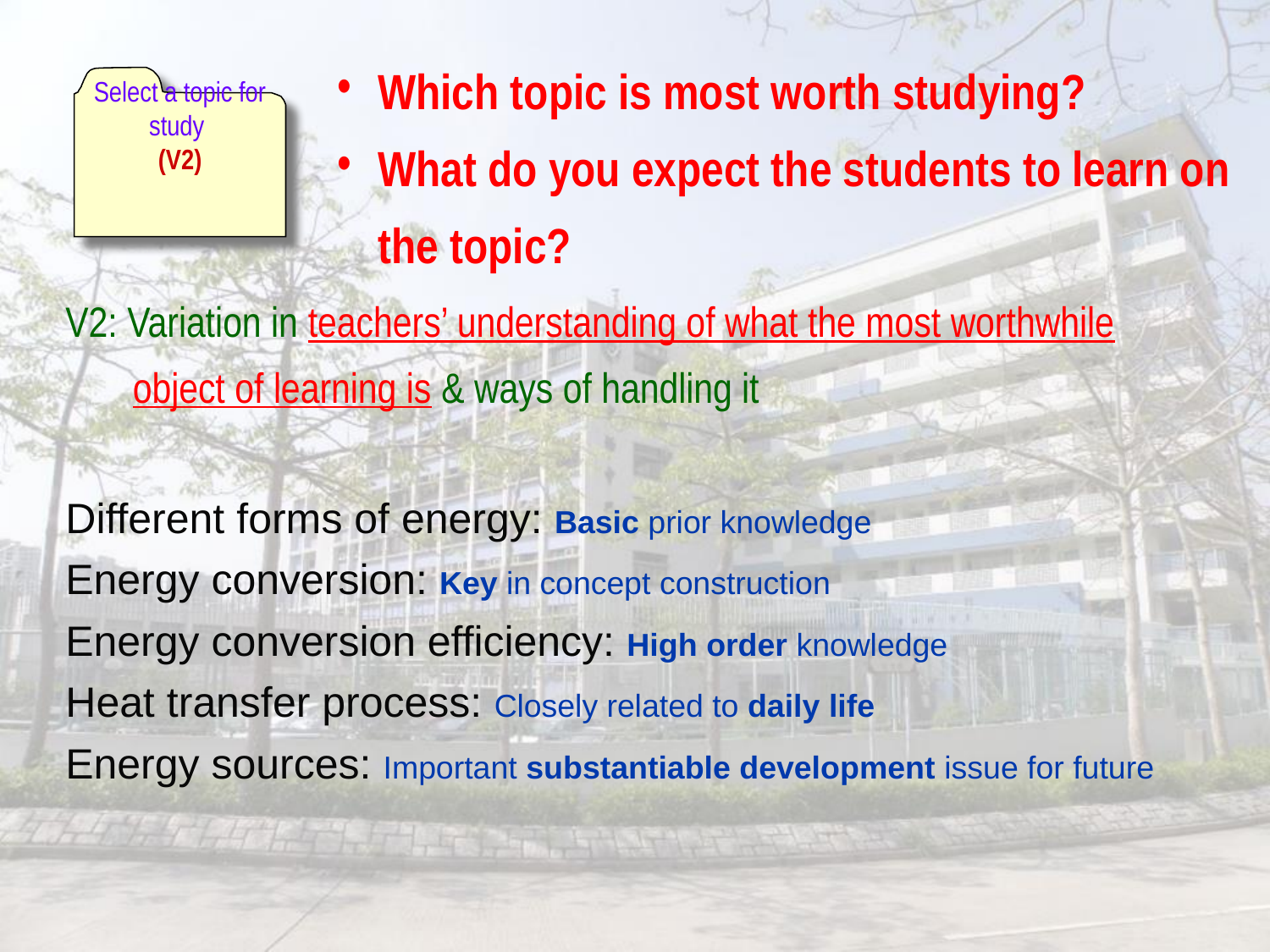

Which topic is most worth studying?
What do you expect the students to learn on the topic?
Select a topic for study
(V2)
V2: Variation in teachers’ understanding of what the most worthwhile object of learning is & ways of handling it

Different forms of energy: Basic prior knowledge
Energy conversion: Key in concept construction
Energy conversion efficiency: High order knowledge
Heat transfer process: Closely related to daily life
Energy sources: Important substantiable development issue for future